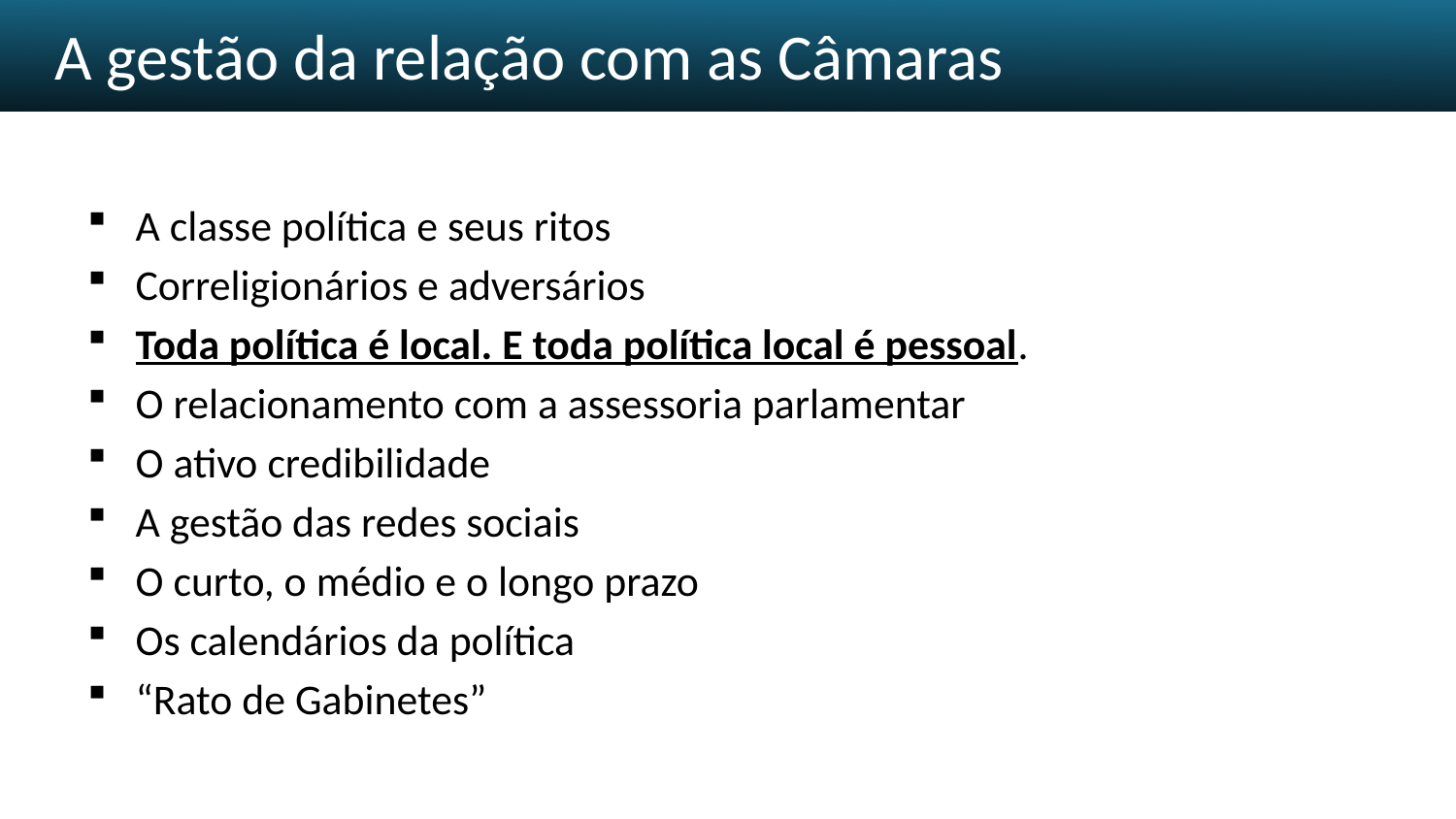

# A gestão da relação com as Câmaras
A classe política e seus ritos
Correligionários e adversários
Toda política é local. E toda política local é pessoal.
O relacionamento com a assessoria parlamentar
O ativo credibilidade
A gestão das redes sociais
O curto, o médio e o longo prazo
Os calendários da política
“Rato de Gabinetes”